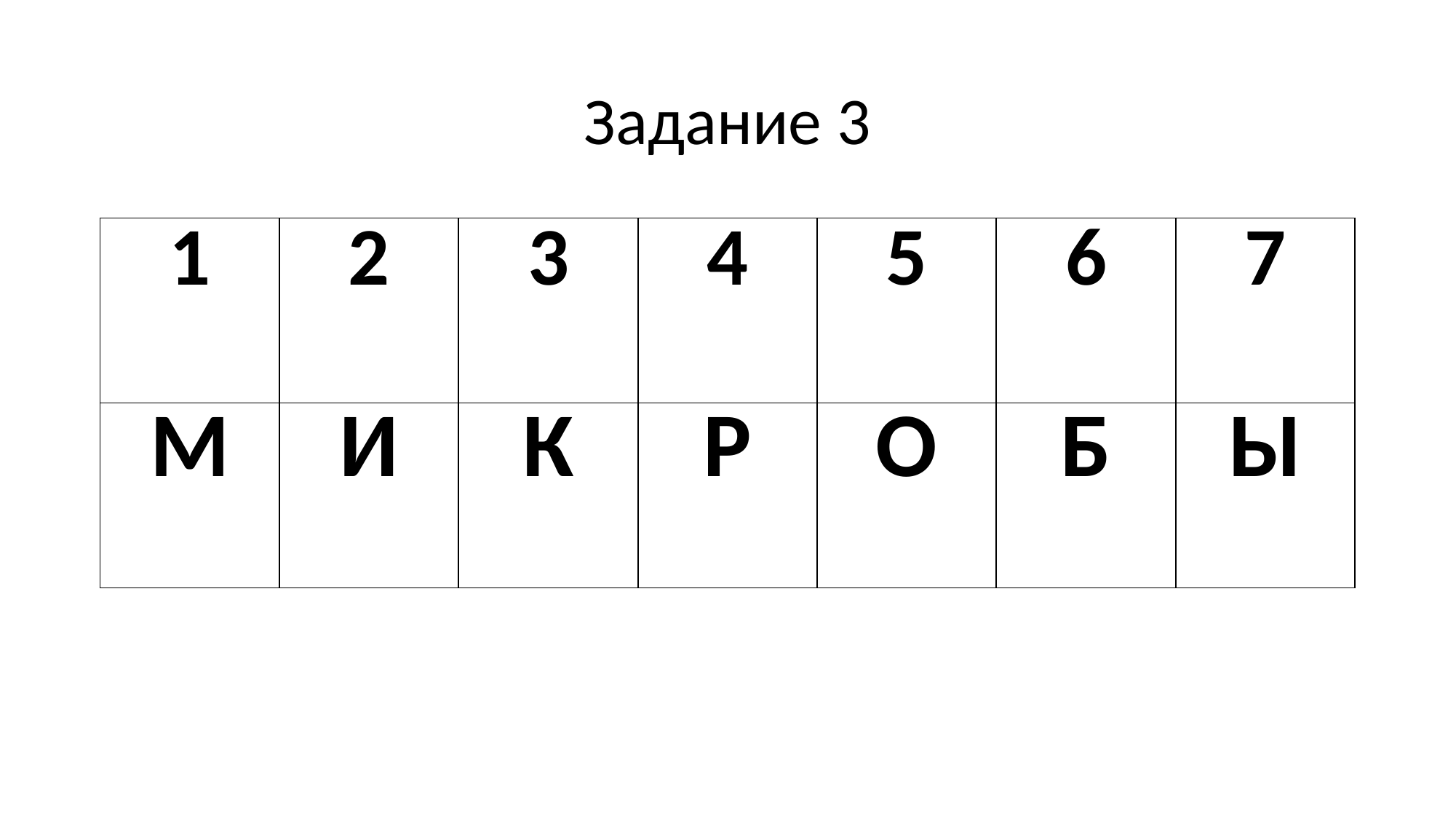

# Задание 3
| 1 | 2 | 3 | 4 | 5 | 6 | 7 |
| --- | --- | --- | --- | --- | --- | --- |
| М | И | К | Р | О | Б | Ы |